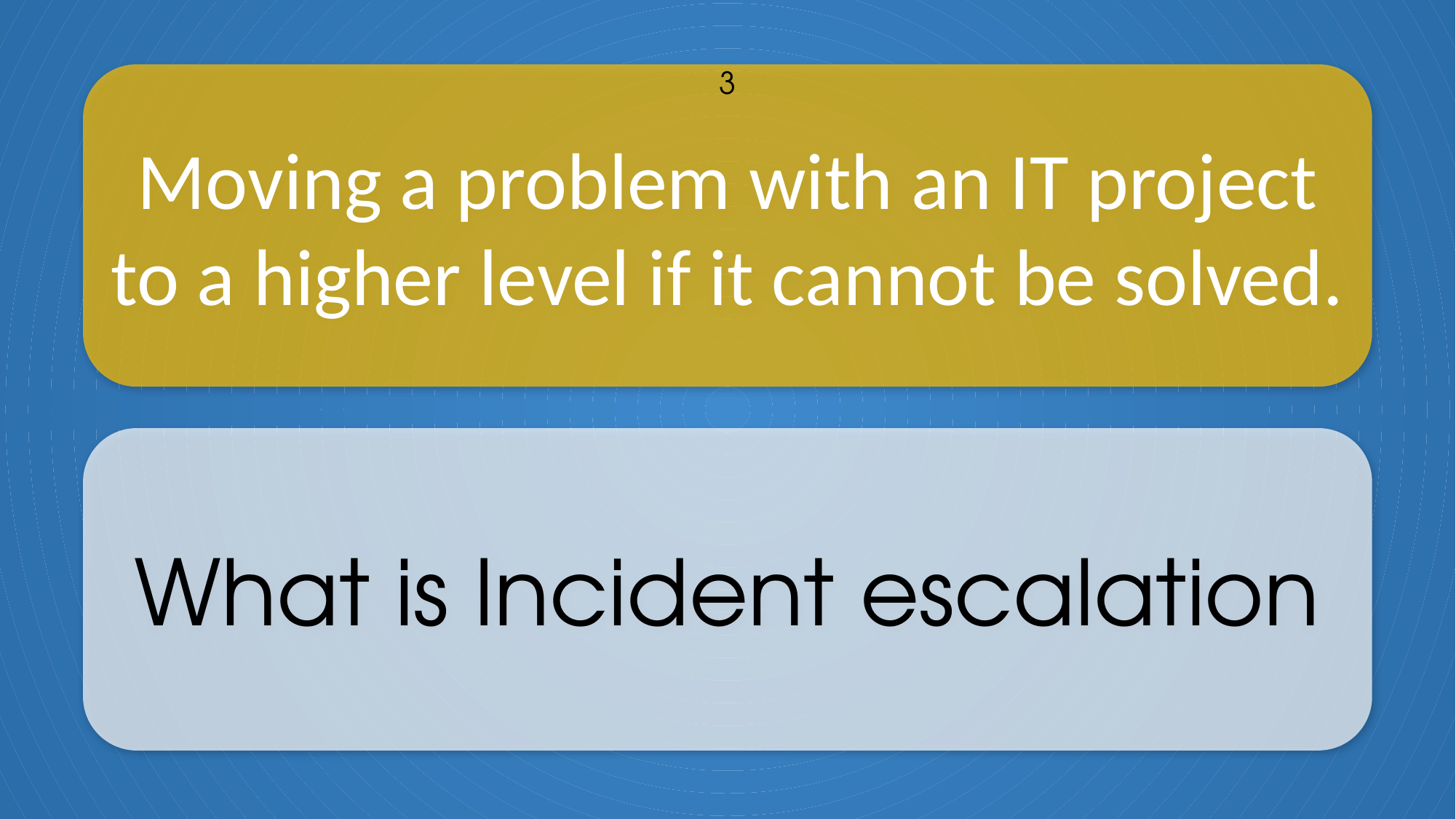

Moving a problem with an IT project to a higher level if it cannot be solved.
3
What is Incident escalation